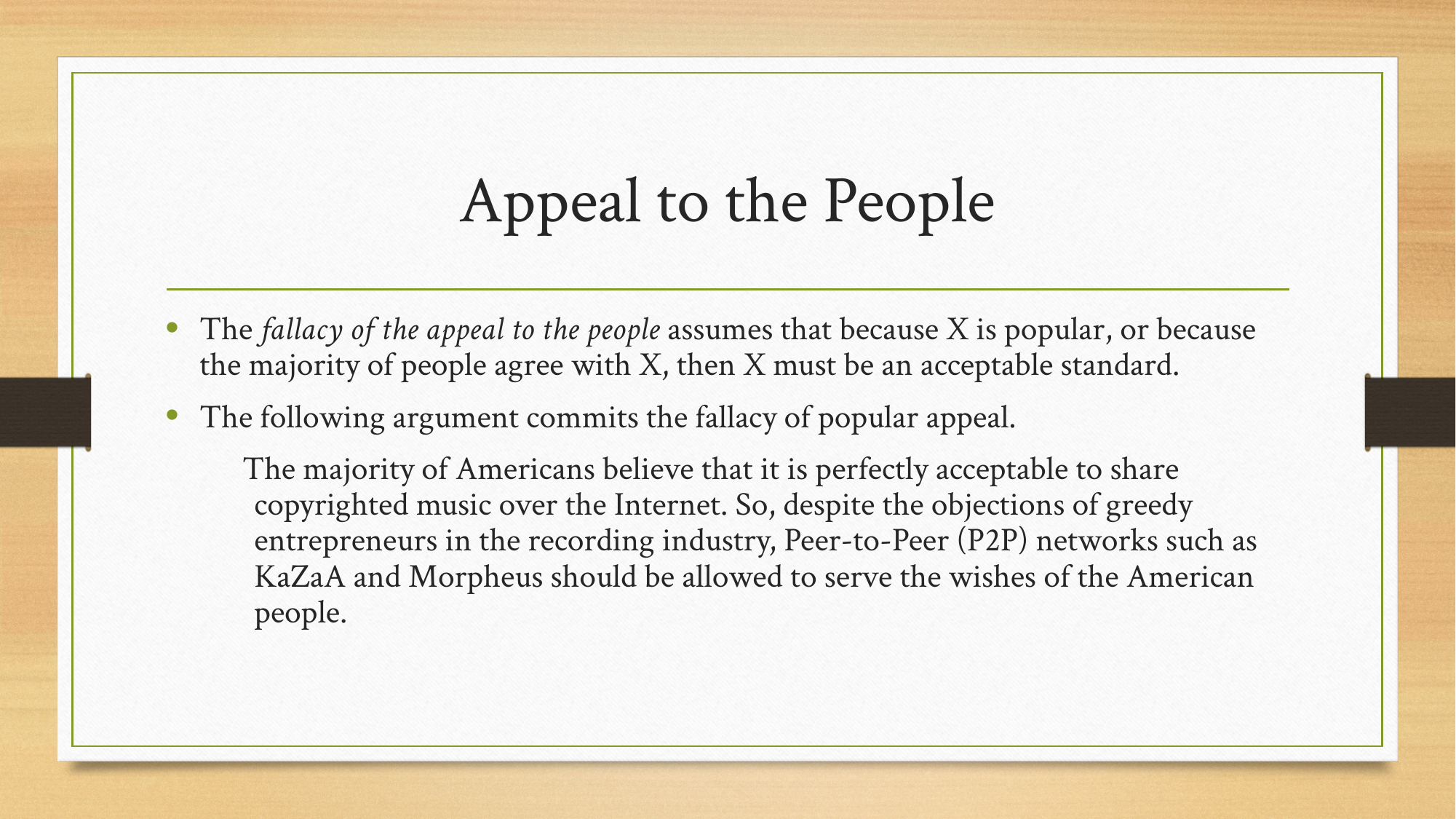

# Appeal to the People
The fallacy of the appeal to the people assumes that because X is popular, or because the majority of people agree with X, then X must be an acceptable standard.
The following argument commits the fallacy of popular appeal.
   The majority of Americans believe that it is perfectly acceptable to share copyrighted music over the Internet. So, despite the objections of greedy entrepreneurs in the recording industry, Peer-to-Peer (P2P) networks such as KaZaA and Morpheus should be allowed to serve the wishes of the American people.